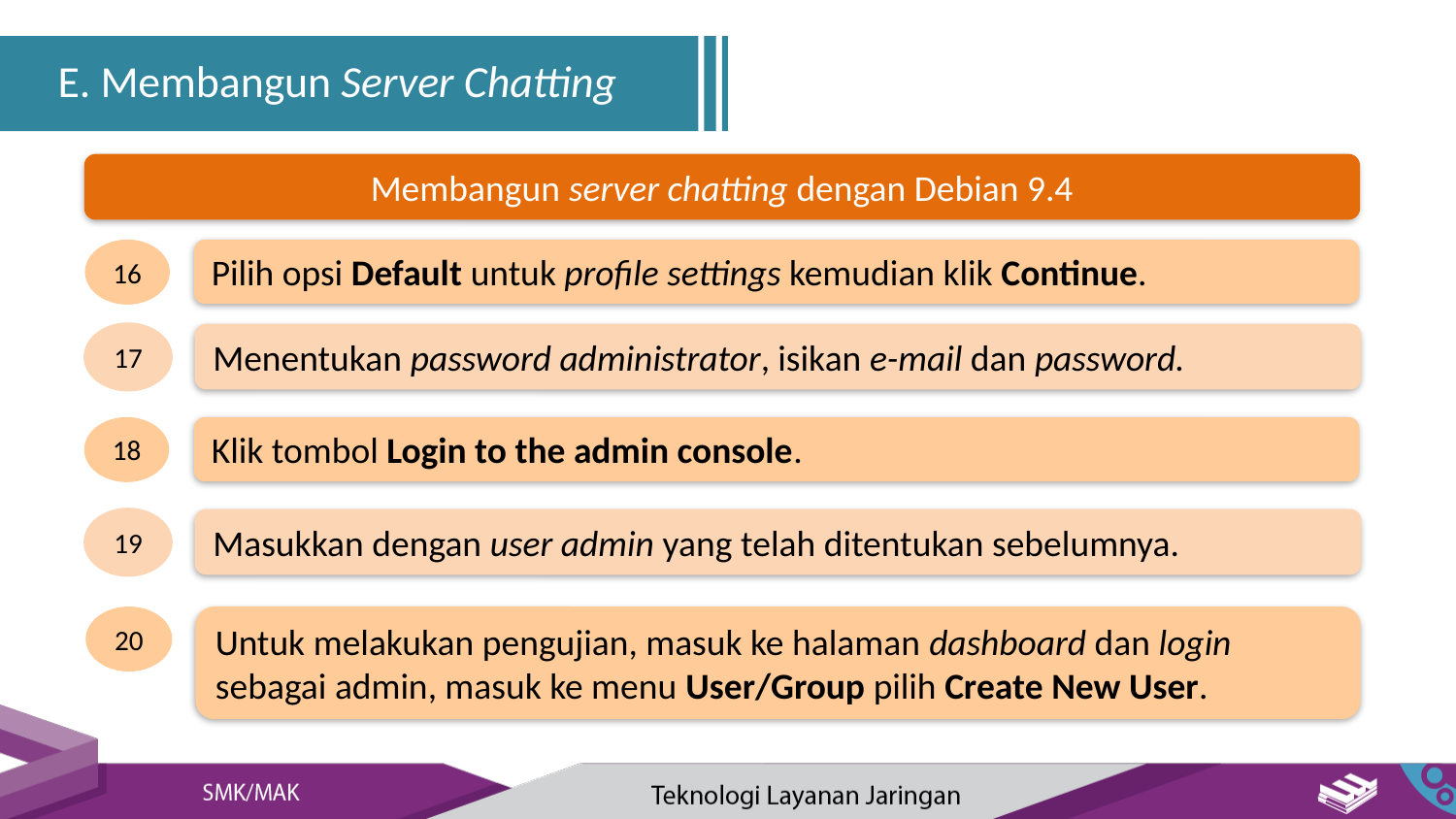

E. Membangun Server Chatting
E. Membangun Server Chatting
Membangun server chatting dengan Debian 9.4
16
Pilih opsi Default untuk profile settings kemudian klik Continue.
17
Menentukan password administrator, isikan e-mail dan password.
18
Klik tombol Login to the admin console.
19
Masukkan dengan user admin yang telah ditentukan sebelumnya.
20
Untuk melakukan pengujian, masuk ke halaman dashboard dan login sebagai admin, masuk ke menu User/Group pilih Create New User.